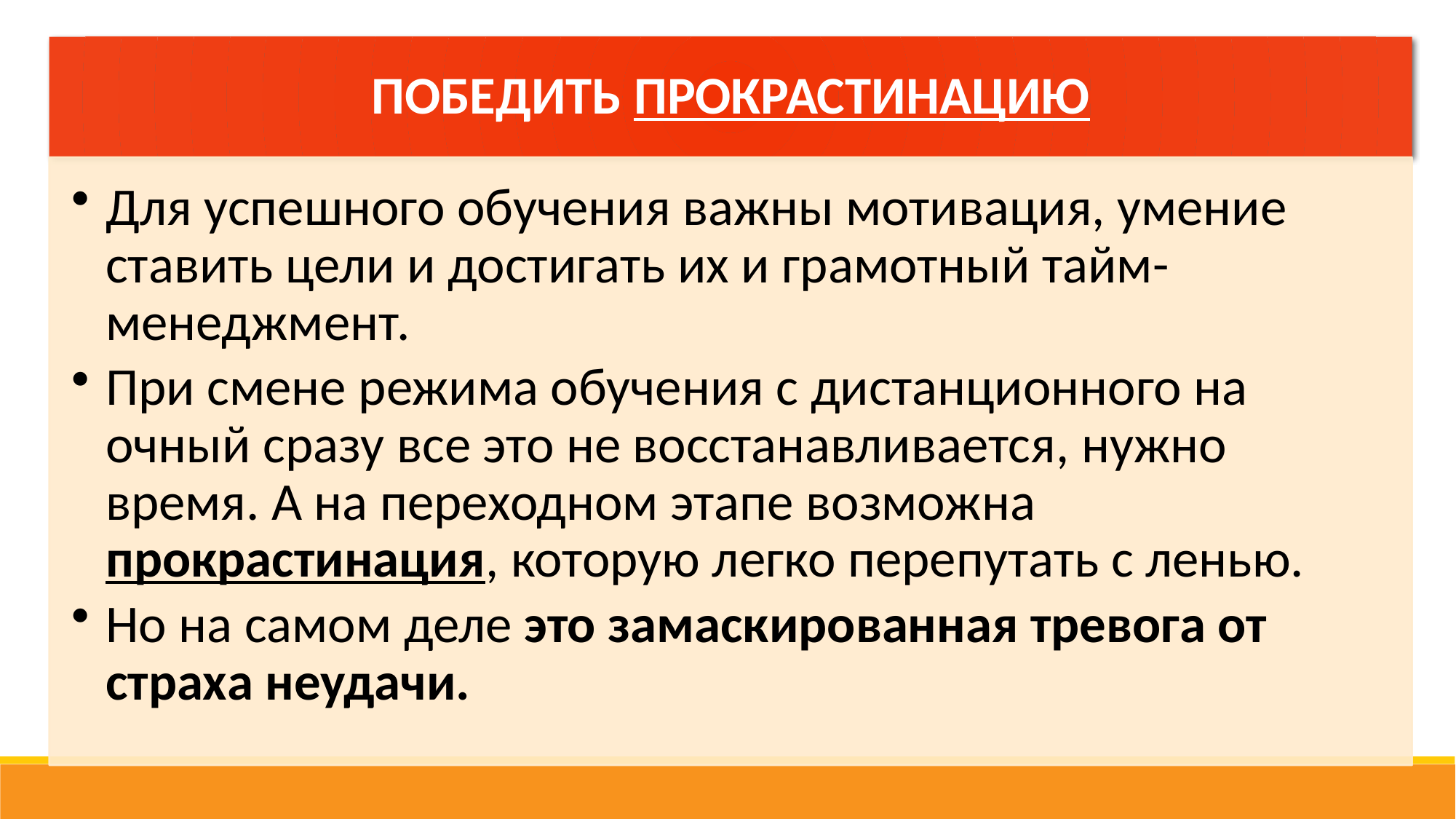

ПОБЕДИТЬ ПРОКРАСТИНАЦИЮ
Для успешного обучения важны мотивация, умение ставить цели и достигать их и грамотный тайм-менеджмент.
При смене режима обучения с дистанционного на очный сразу все это не восстанавливается, нужно время. А на переходном этапе возможна прокрастинация, которую легко перепутать с ленью.
Но на самом деле это замаскированная тревога от страха неудачи.